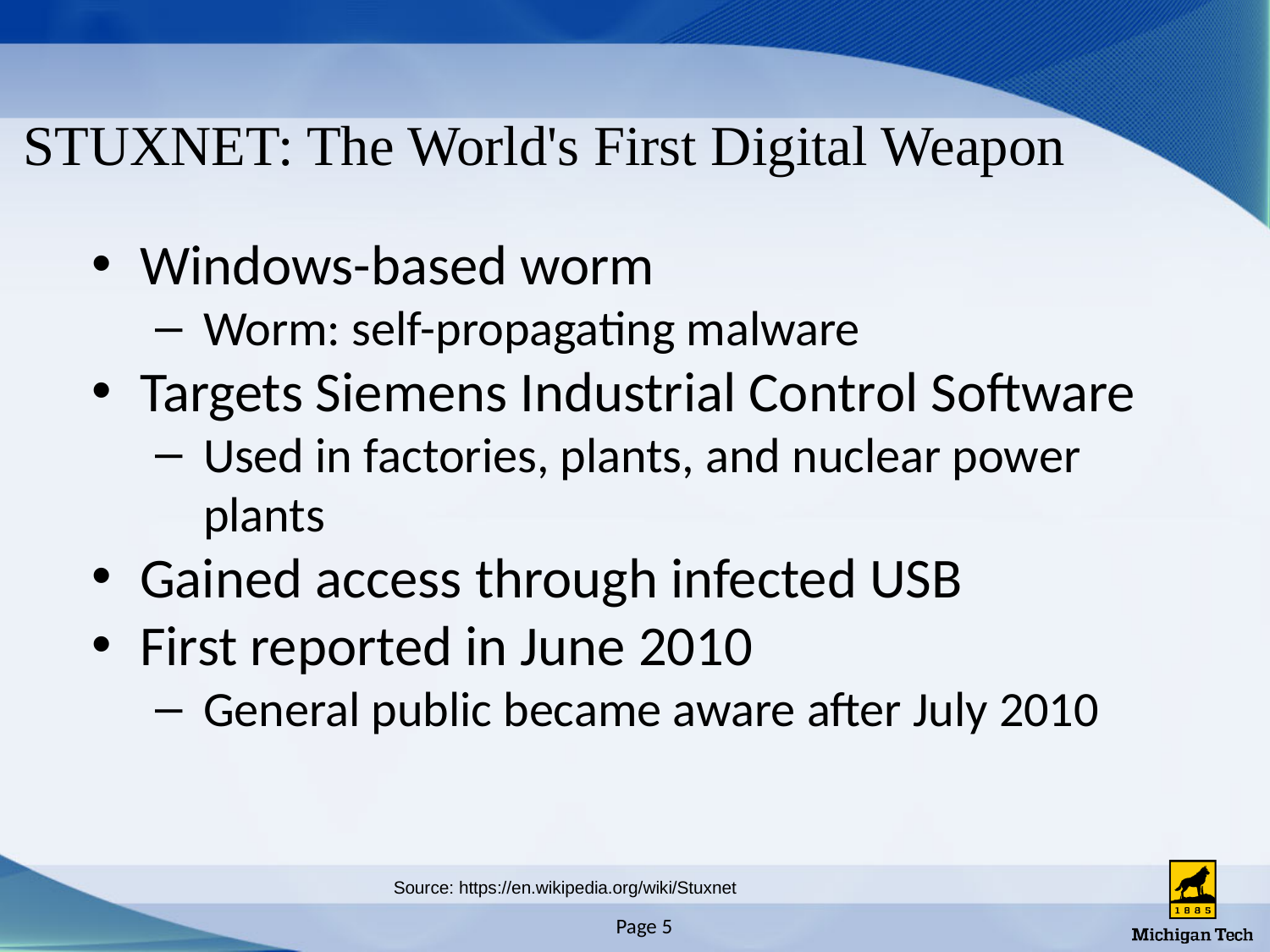

# STUXNET: The World's First Digital Weapon
Windows-based worm
Worm: self-propagating malware
Targets Siemens Industrial Control Software
Used in factories, plants, and nuclear power plants
Gained access through infected USB
First reported in June 2010
General public became aware after July 2010
Source: https://en.wikipedia.org/wiki/Stuxnet